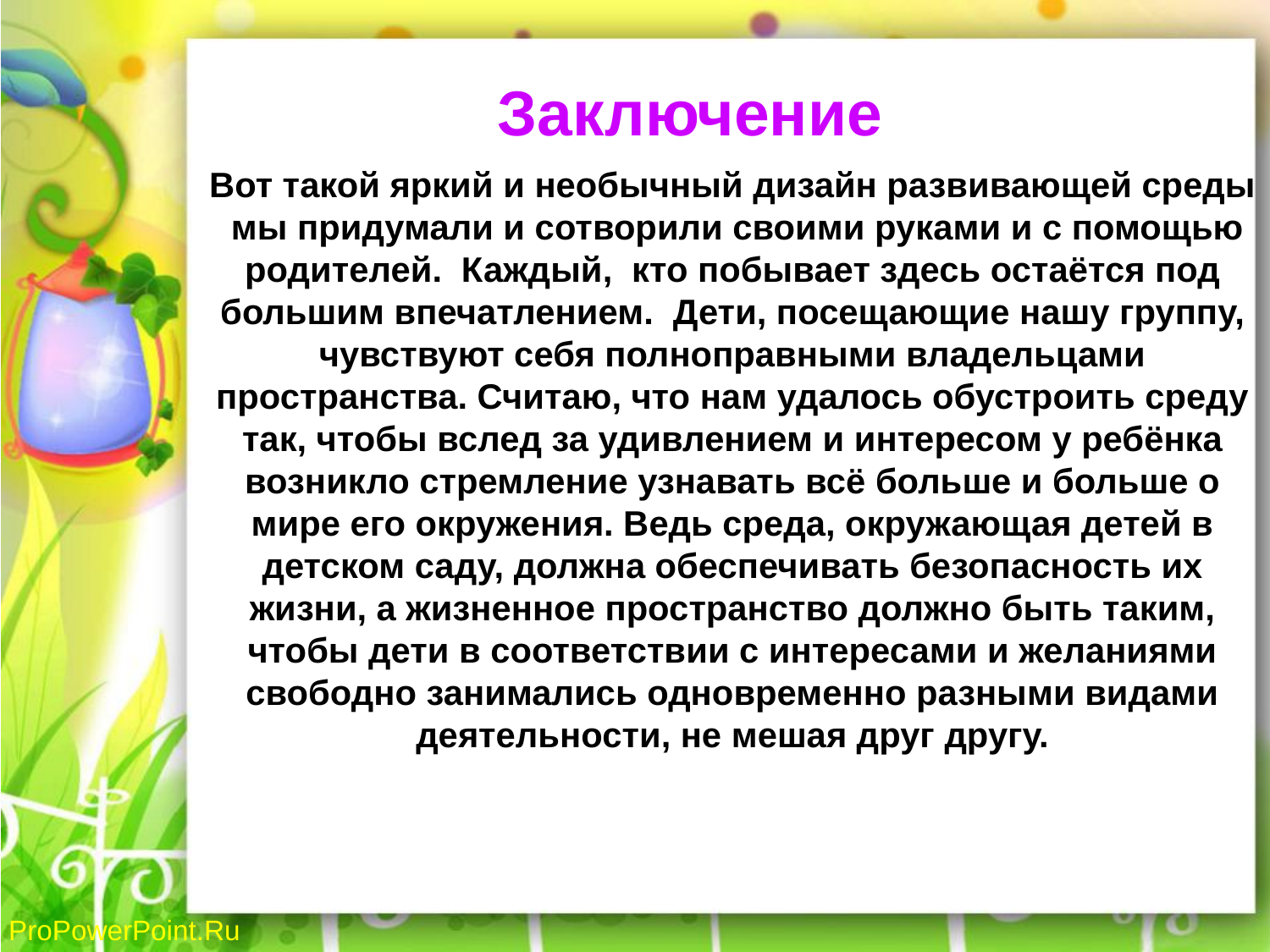

Заключение
Вот такой яркий и необычный дизайн развивающей среды  мы придумали и сотворили своими руками и с помощью родителей.  Каждый,  кто побывает здесь остаётся под большим впечатлением.  Дети, посещающие нашу группу, чувствуют себя полноправными владельцами пространства. Считаю, что нам удалось обустроить среду так, чтобы вслед за удивлением и интересом у ребёнка возникло стремление узнавать всё больше и больше о мире его окружения. Ведь среда, окружающая детей в детском саду, должна обеспечивать безопасность их жизни, а жизненное пространство должно быть таким, чтобы дети в соответствии с интересами и желаниями свободно занимались одновременно разными видами деятельности, не мешая друг другу.